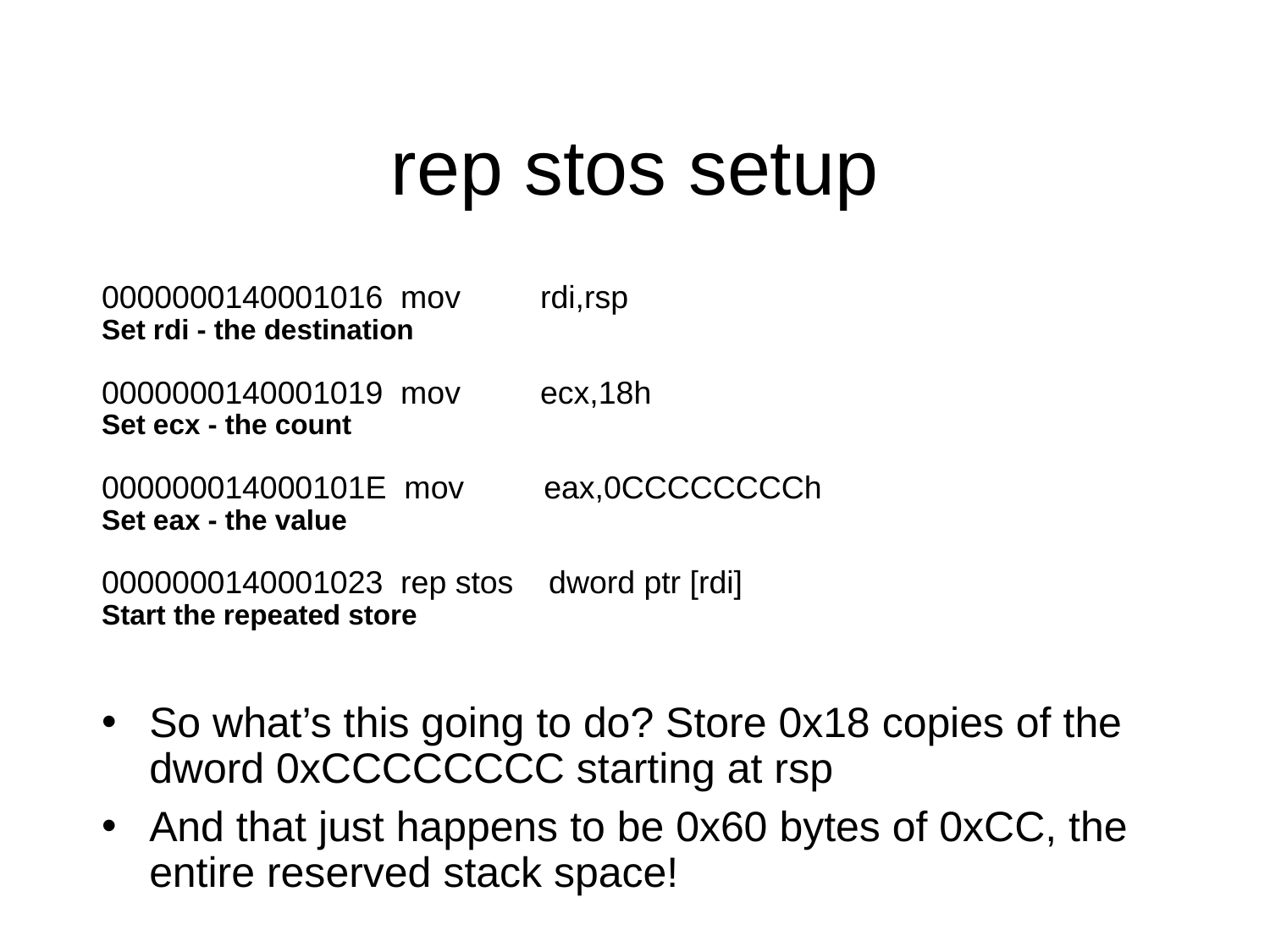

rep stos setup
0000000140001016  mov         rdi,rsp
Set rdi - the destination

0000000140001019  mov         ecx,18h
Set ecx - the count

000000014000101E  mov         eax,0CCCCCCCCh
Set eax - the value

0000000140001023  rep stos    dword ptr [rdi]
Start the repeated store

So what’s this going to do? Store 0x18 copies of the dword 0xCCCCCCCC starting at rsp
And that just happens to be 0x60 bytes of 0xCC, the entire reserved stack space!